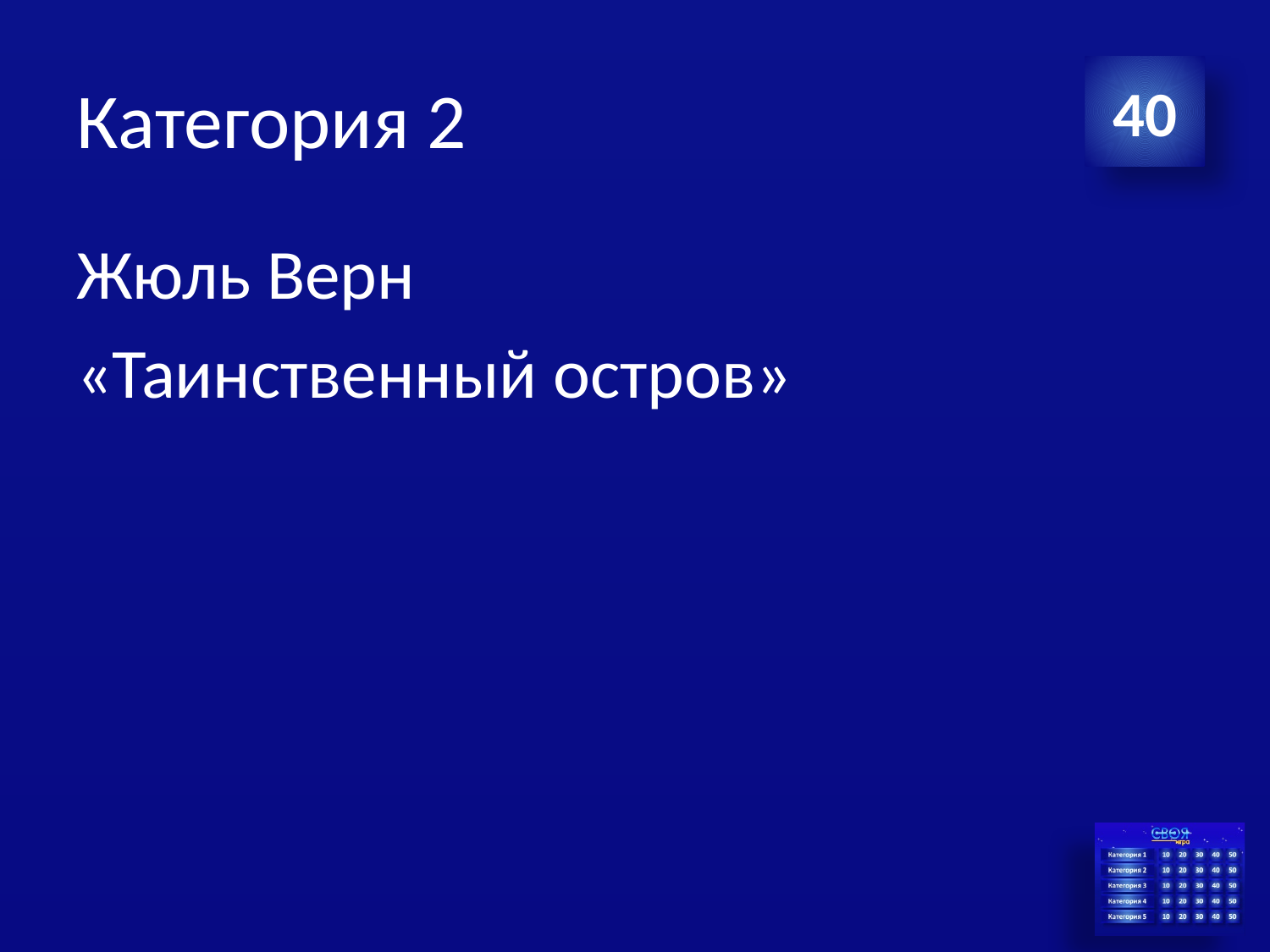

# Категория 2
40
Жюль Верн
«Таинственный остров»